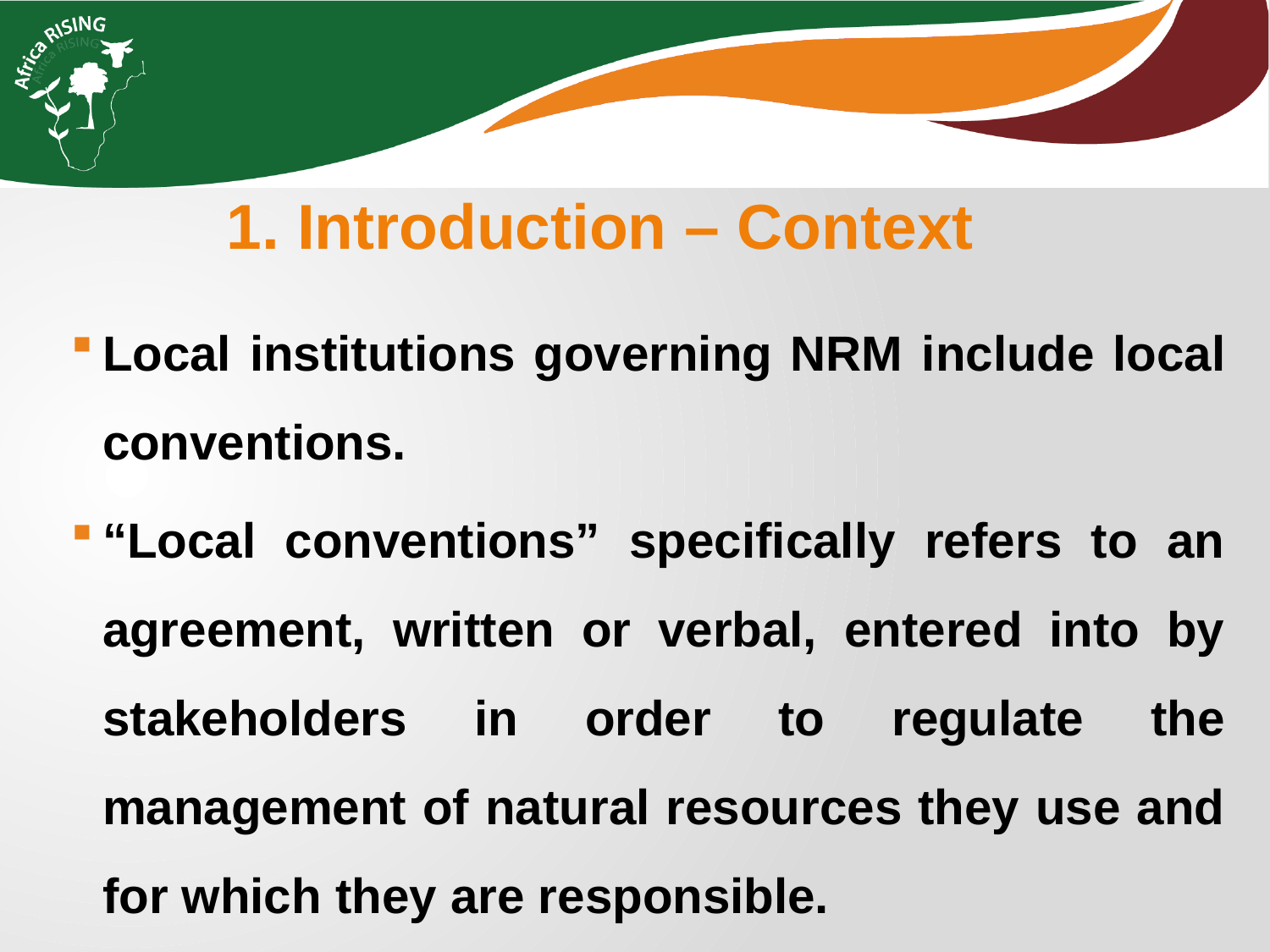

1. Introduction – Context

Local institutions governing NRM include local conventions.
“Local conventions” specifically refers to an agreement, written or verbal, entered into by stakeholders in order to regulate the management of natural resources they use and for which they are responsible.